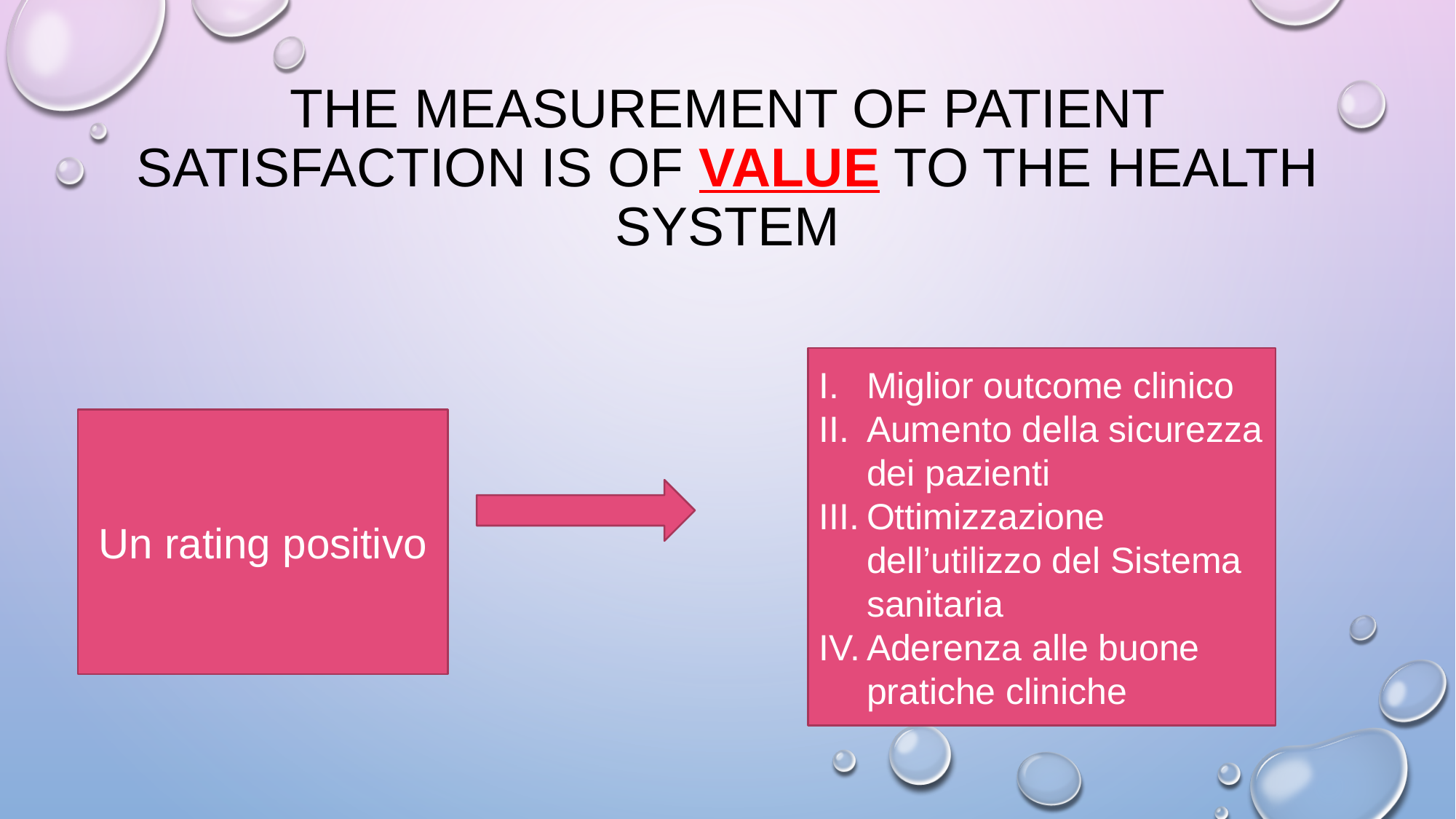

# The measurement of patient satisfaction is of value to the health system
Miglior outcome clinico
Aumento della sicurezza dei pazienti
Ottimizzazione dell’utilizzo del Sistema sanitaria
Aderenza alle buone pratiche cliniche
Un rating positivo